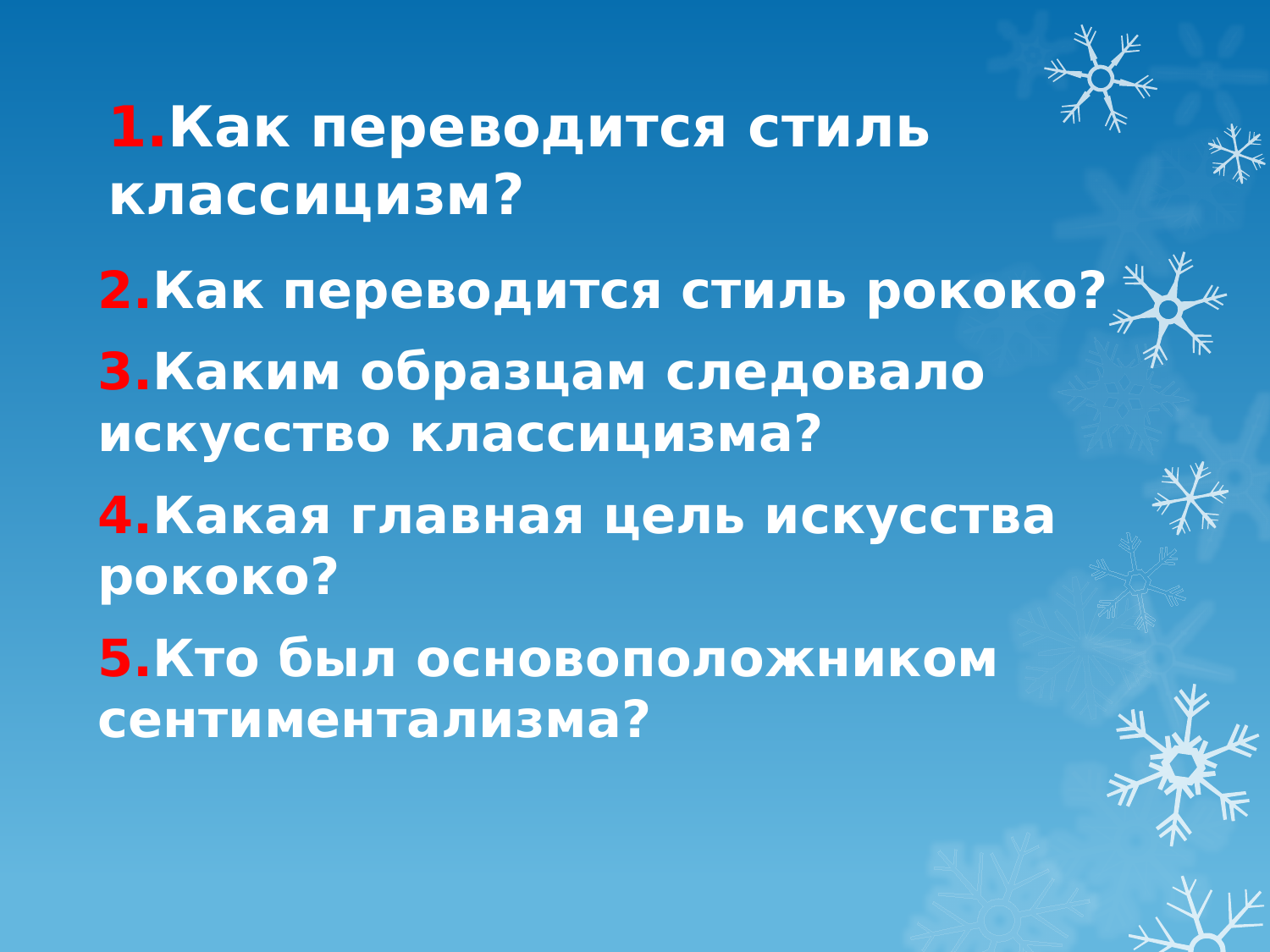

# 1.Как переводится стиль классицизм?
2.Как переводится стиль рококо?
3.Каким образцам следовало искусство классицизма?
4.Какая главная цель искусства рококо?
5.Кто был основоположником сентиментализма?